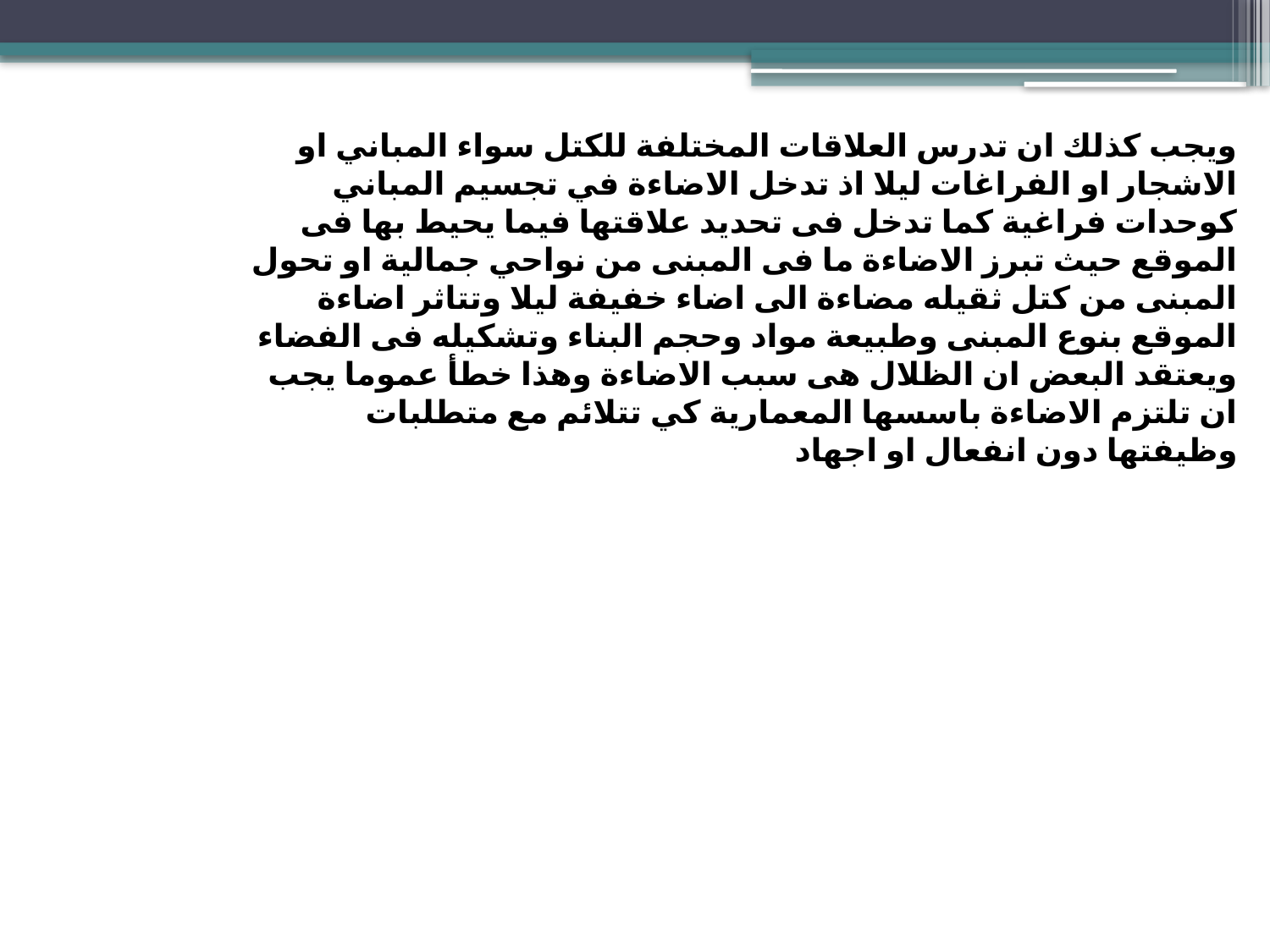

ويجب كذلك ان تدرس العلاقات المختلفة للكتل سواء المباني او الاشجار او الفراغات ليلا اذ تدخل الاضاءة في تجسيم المباني كوحدات فراغية كما تدخل فى تحديد علاقتها فيما يحيط بها فى الموقع حيث تبرز الاضاءة ما فى المبنى من نواحي جمالية او تحول المبنى من كتل ثقيله مضاءة الى اضاء خفيفة ليلا وتتاثر اضاءة الموقع بنوع المبنى وطبيعة مواد وحجم البناء وتشكيله فى الفضاء ويعتقد البعض ان الظلال هى سبب الاضاءة وهذا خطأ عموما يجب ان تلتزم الاضاءة باسسها المعمارية كي تتلائم مع متطلبات وظيفتها دون انفعال او اجهاد